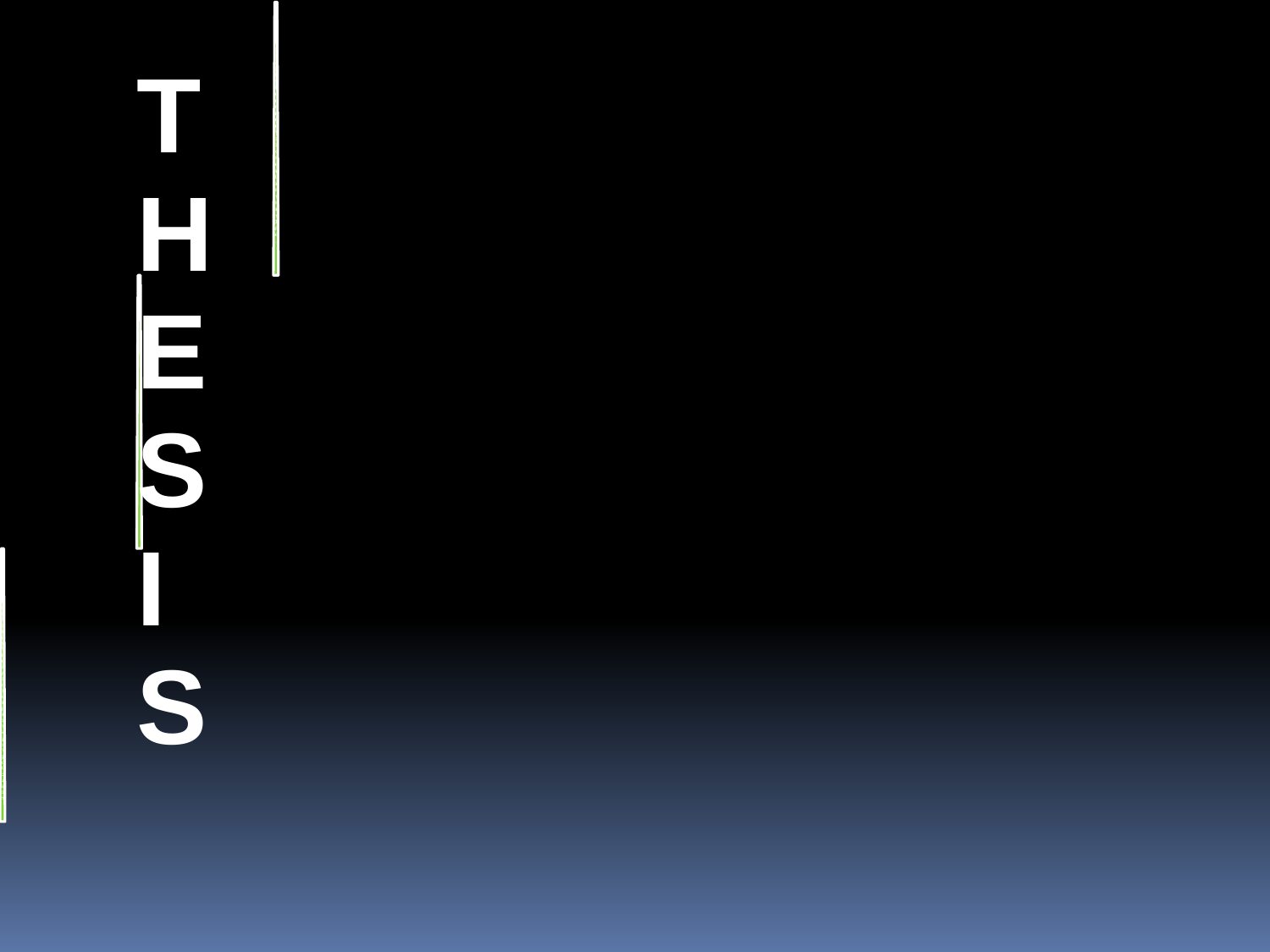

Introduction information: Hook or lead, author and title.
THESIS
Topic sentences: what are your paragraphs going to focus on